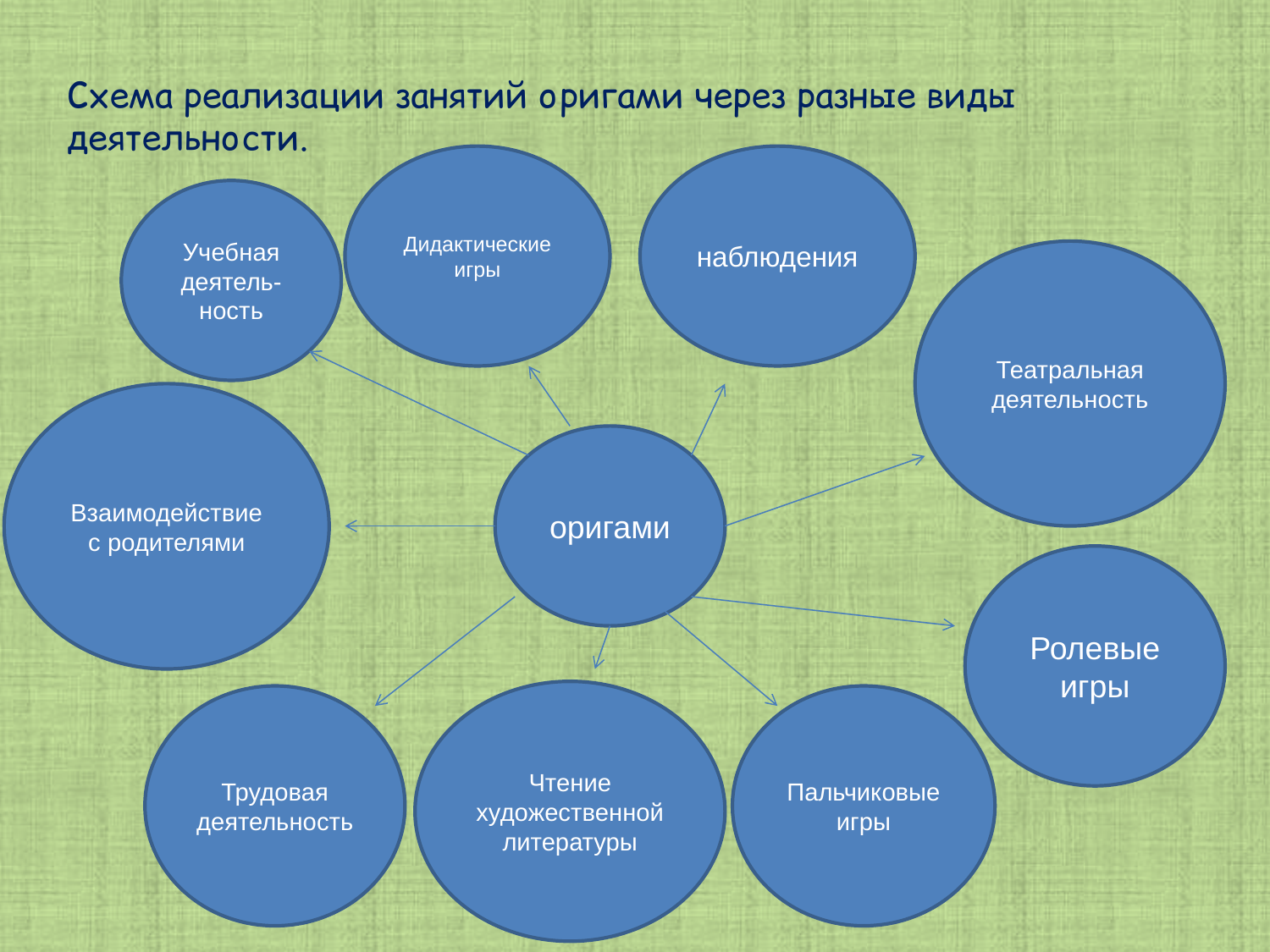

#
Схема реализации занятий оригами через разные виды деятельности.
Дидактические игры
наблюдения
Учебная деятель-ность
Театральная деятельность
Взаимодействие с родителями
оригами
Ролевые игры
Чтение художественной литературы
Трудовая деятельность
Пальчиковые игры